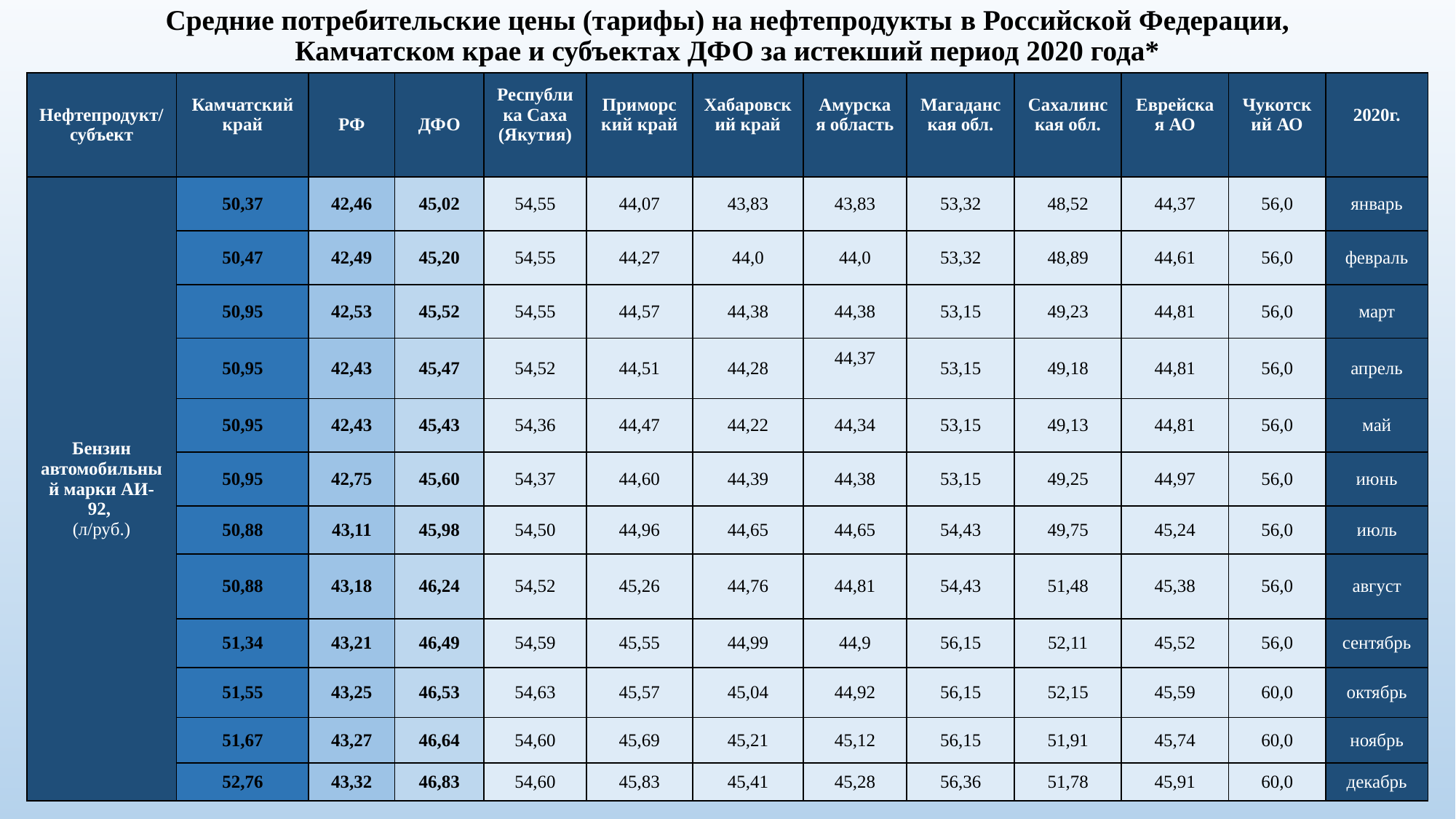

# Средние потребительские цены (тарифы) на нефтепродукты в Российской Федерации, Камчатском крае и субъектах ДФО за истекший период 2020 года*
| Нефтепродукт/субъект | Камчатский край | РФ | ДФО | Республика Саха (Якутия) | Приморский край | Хабаровский край | Амурская область | Магаданская обл. | Сахалинская обл. | Еврейская АО | Чукотский АО | 2020г. |
| --- | --- | --- | --- | --- | --- | --- | --- | --- | --- | --- | --- | --- |
| Бензин автомобильный марки АИ-92, (л/руб.) | 50,37 | 42,46 | 45,02 | 54,55 | 44,07 | 43,83 | 43,83 | 53,32 | 48,52 | 44,37 | 56,0 | январь |
|  | 50,47 | 42,49 | 45,20 | 54,55 | 44,27 | 44,0 | 44,0 | 53,32 | 48,89 | 44,61 | 56,0 | февраль |
|  | 50,95 | 42,53 | 45,52 | 54,55 | 44,57 | 44,38 | 44,38 | 53,15 | 49,23 | 44,81 | 56,0 | март |
|  | 50,95 | 42,43 | 45,47 | 54,52 | 44,51 | 44,28 | 44,37 | 53,15 | 49,18 | 44,81 | 56,0 | апрель |
|  | 50,95 | 42,43 | 45,43 | 54,36 | 44,47 | 44,22 | 44,34 | 53,15 | 49,13 | 44,81 | 56,0 | май |
|  | 50,95 | 42,75 | 45,60 | 54,37 | 44,60 | 44,39 | 44,38 | 53,15 | 49,25 | 44,97 | 56,0 | июнь |
|  | 50,88 | 43,11 | 45,98 | 54,50 | 44,96 | 44,65 | 44,65 | 54,43 | 49,75 | 45,24 | 56,0 | июль |
|  | 50,88 | 43,18 | 46,24 | 54,52 | 45,26 | 44,76 | 44,81 | 54,43 | 51,48 | 45,38 | 56,0 | август |
|  | 51,34 | 43,21 | 46,49 | 54,59 | 45,55 | 44,99 | 44,9 | 56,15 | 52,11 | 45,52 | 56,0 | сентябрь |
|  | 51,55 | 43,25 | 46,53 | 54,63 | 45,57 | 45,04 | 44,92 | 56,15 | 52,15 | 45,59 | 60,0 | октябрь |
|  | 51,67 | 43,27 | 46,64 | 54,60 | 45,69 | 45,21 | 45,12 | 56,15 | 51,91 | 45,74 | 60,0 | ноябрь |
|  | 52,76 | 43,32 | 46,83 | 54,60 | 45,83 | 45,41 | 45,28 | 56,36 | 51,78 | 45,91 | 60,0 | декабрь |